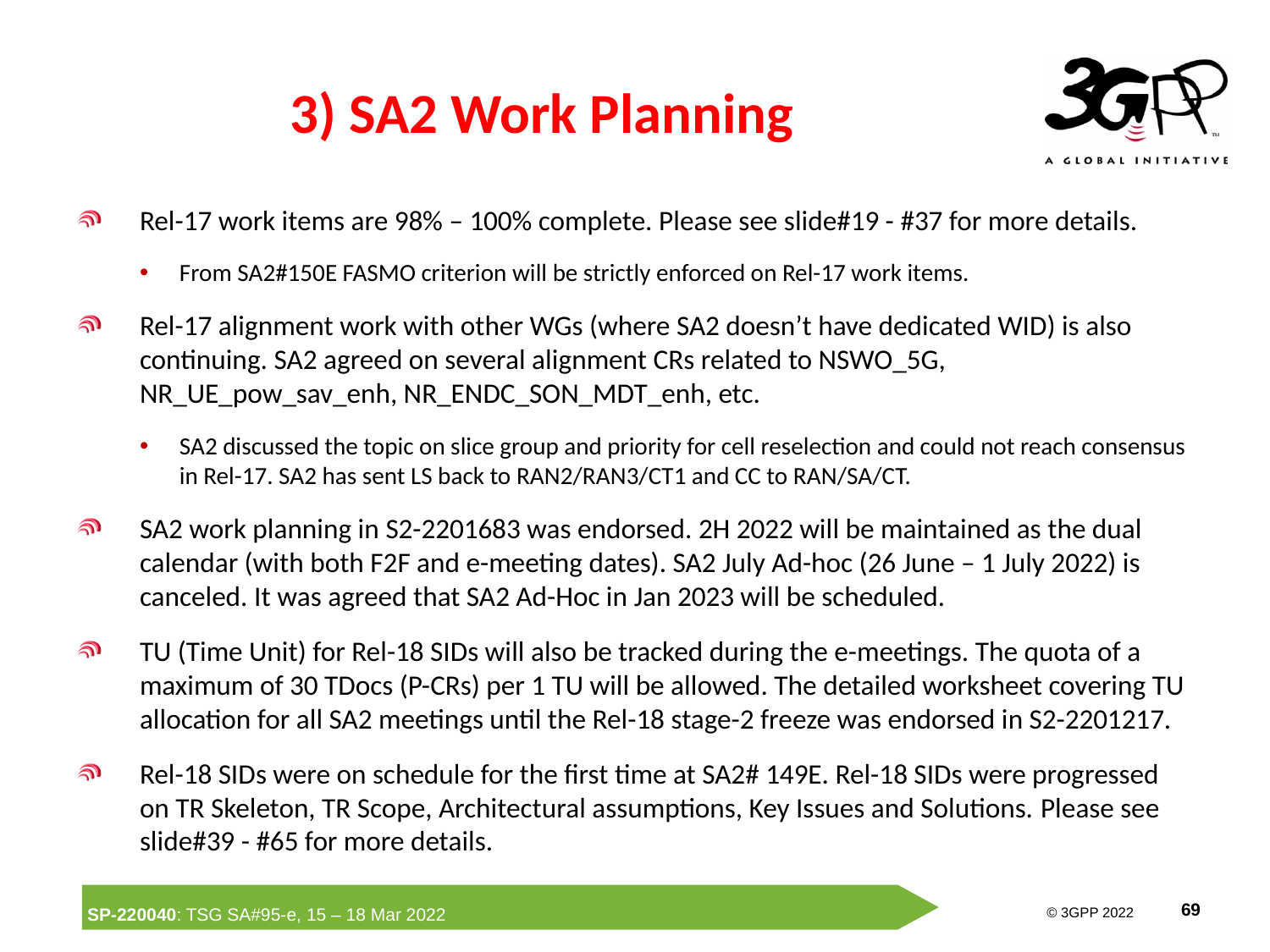

# 3) SA2 Work Planning
Rel-17 work items are 98% – 100% complete. Please see slide#19 - #37 for more details.
From SA2#150E FASMO criterion will be strictly enforced on Rel-17 work items.
Rel-17 alignment work with other WGs (where SA2 doesn’t have dedicated WID) is also continuing. SA2 agreed on several alignment CRs related to NSWO_5G, NR_UE_pow_sav_enh, NR_ENDC_SON_MDT_enh, etc.
SA2 discussed the topic on slice group and priority for cell reselection and could not reach consensus in Rel-17. SA2 has sent LS back to RAN2/RAN3/CT1 and CC to RAN/SA/CT.
SA2 work planning in S2-2201683 was endorsed. 2H 2022 will be maintained as the dual calendar (with both F2F and e-meeting dates). SA2 July Ad-hoc (26 June – 1 July 2022) is canceled. It was agreed that SA2 Ad-Hoc in Jan 2023 will be scheduled.
TU (Time Unit) for Rel-18 SIDs will also be tracked during the e-meetings. The quota of a maximum of 30 TDocs (P-CRs) per 1 TU will be allowed. The detailed worksheet covering TU allocation for all SA2 meetings until the Rel-18 stage-2 freeze was endorsed in S2-2201217.
Rel-18 SIDs were on schedule for the first time at SA2# 149E. Rel-18 SIDs were progressed on TR Skeleton, TR Scope, Architectural assumptions, Key Issues and Solutions. Please see slide#39 - #65 for more details.